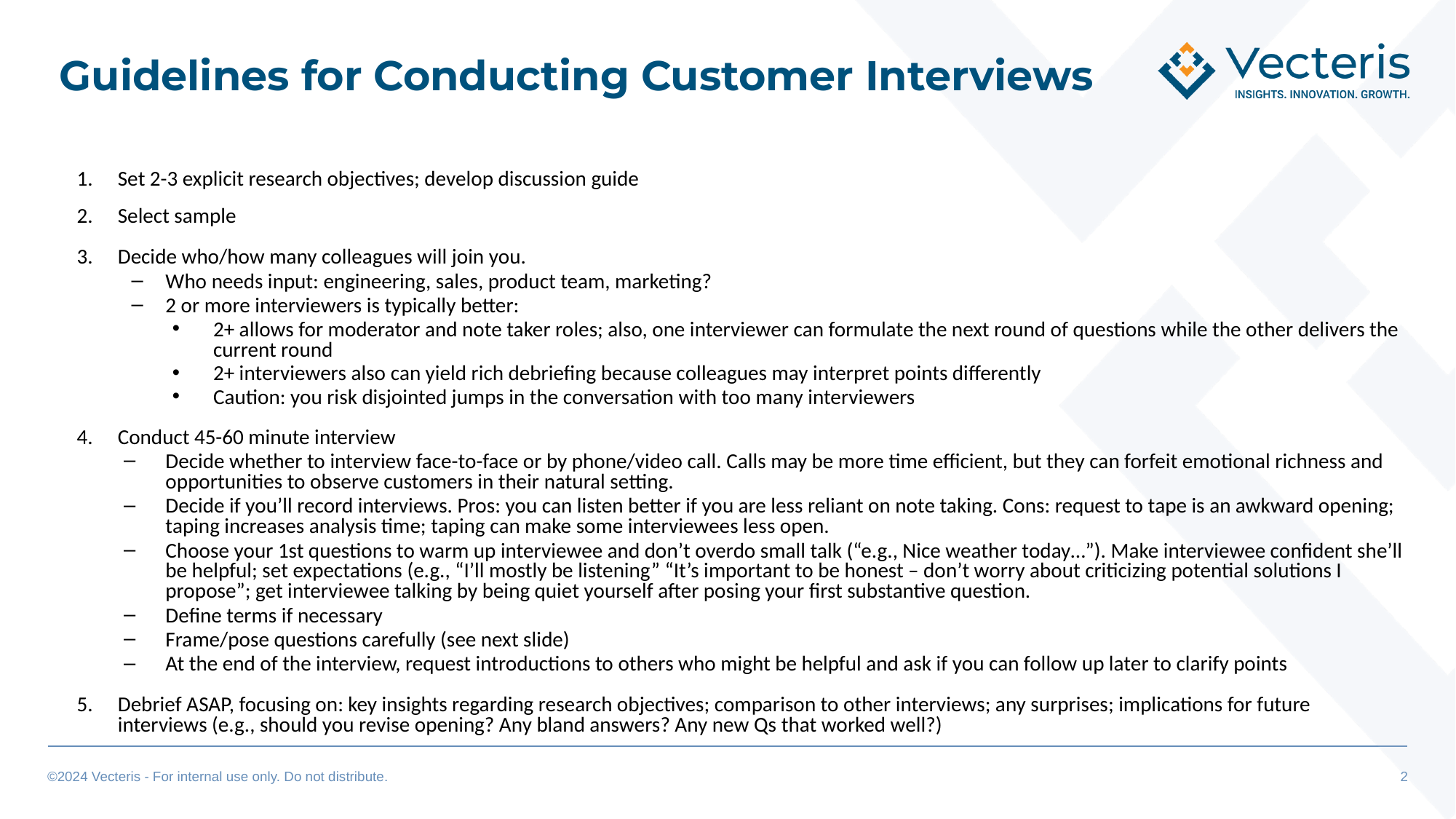

# Guidelines for Conducting Customer Interviews
Set 2-3 explicit research objectives; develop discussion guide

Select sample

Decide who/how many colleagues will join you.
Who needs input: engineering, sales, product team, marketing?
2 or more interviewers is typically better:
2+ allows for moderator and note taker roles; also, one interviewer can formulate the next round of questions while the other delivers the current round
2+ interviewers also can yield rich debriefing because colleagues may interpret points differently
Caution: you risk disjointed jumps in the conversation with too many interviewers

Conduct 45-60 minute interview
Decide whether to interview face-to-face or by phone/video call. Calls may be more time efficient, but they can forfeit emotional richness and opportunities to observe customers in their natural setting.
Decide if you’ll record interviews. Pros: you can listen better if you are less reliant on note taking. Cons: request to tape is an awkward opening; taping increases analysis time; taping can make some interviewees less open.
Choose your 1st questions to warm up interviewee and don’t overdo small talk (“e.g., Nice weather today…”). Make interviewee confident she’ll be helpful; set expectations (e.g., “I’ll mostly be listening” “It’s important to be honest – don’t worry about criticizing potential solutions I propose”; get interviewee talking by being quiet yourself after posing your first substantive question.
Define terms if necessary
Frame/pose questions carefully (see next slide)
At the end of the interview, request introductions to others who might be helpful and ask if you can follow up later to clarify points

Debrief ASAP, focusing on: key insights regarding research objectives; comparison to other interviews; any surprises; implications for future interviews (e.g., should you revise opening? Any bland answers? Any new Qs that worked well?)